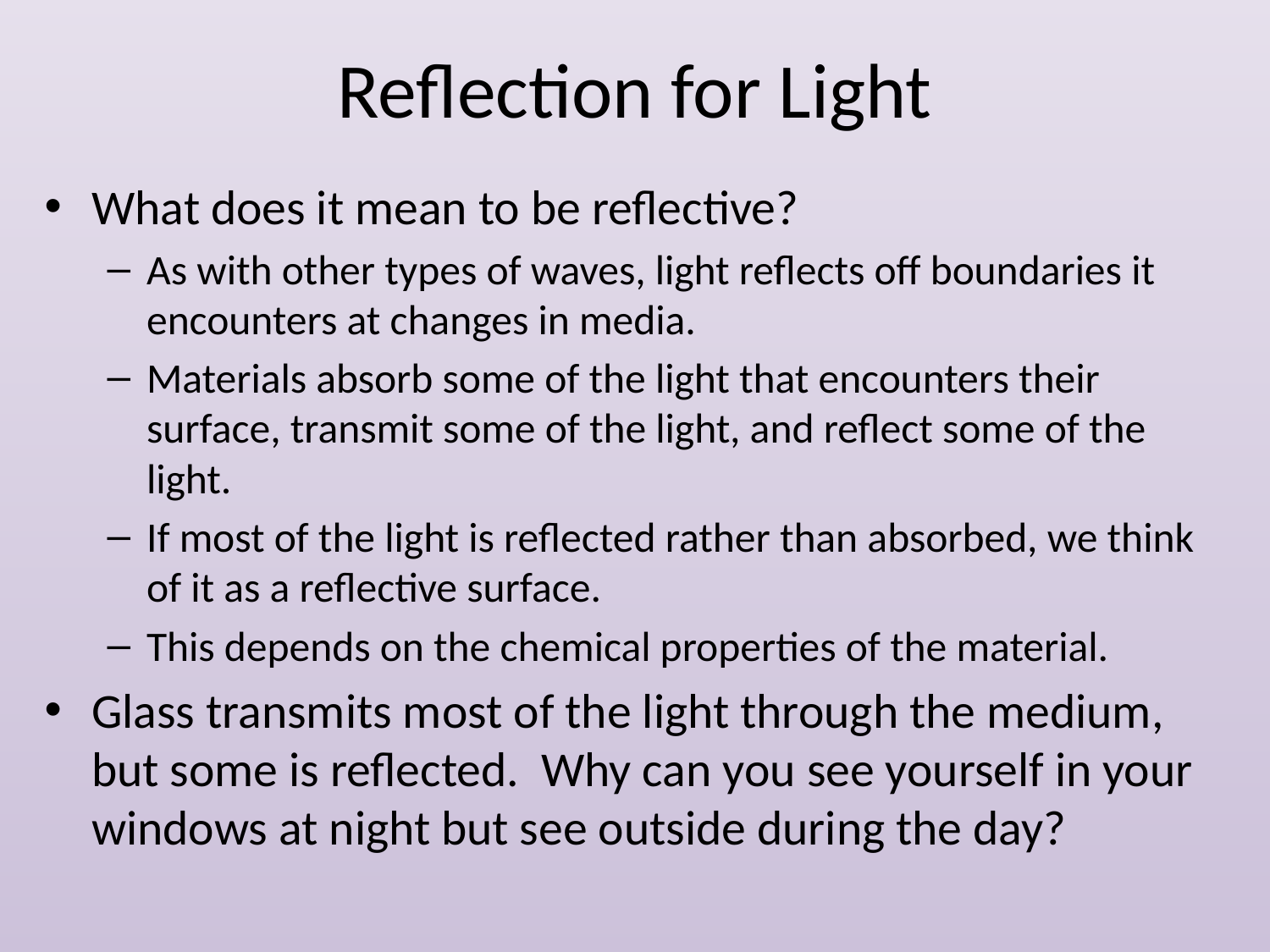

# Reflection for Light
What does it mean to be reflective?
As with other types of waves, light reflects off boundaries it encounters at changes in media.
Materials absorb some of the light that encounters their surface, transmit some of the light, and reflect some of the light.
If most of the light is reflected rather than absorbed, we think of it as a reflective surface.
This depends on the chemical properties of the material.
Glass transmits most of the light through the medium, but some is reflected.  Why can you see yourself in your windows at night but see outside during the day?